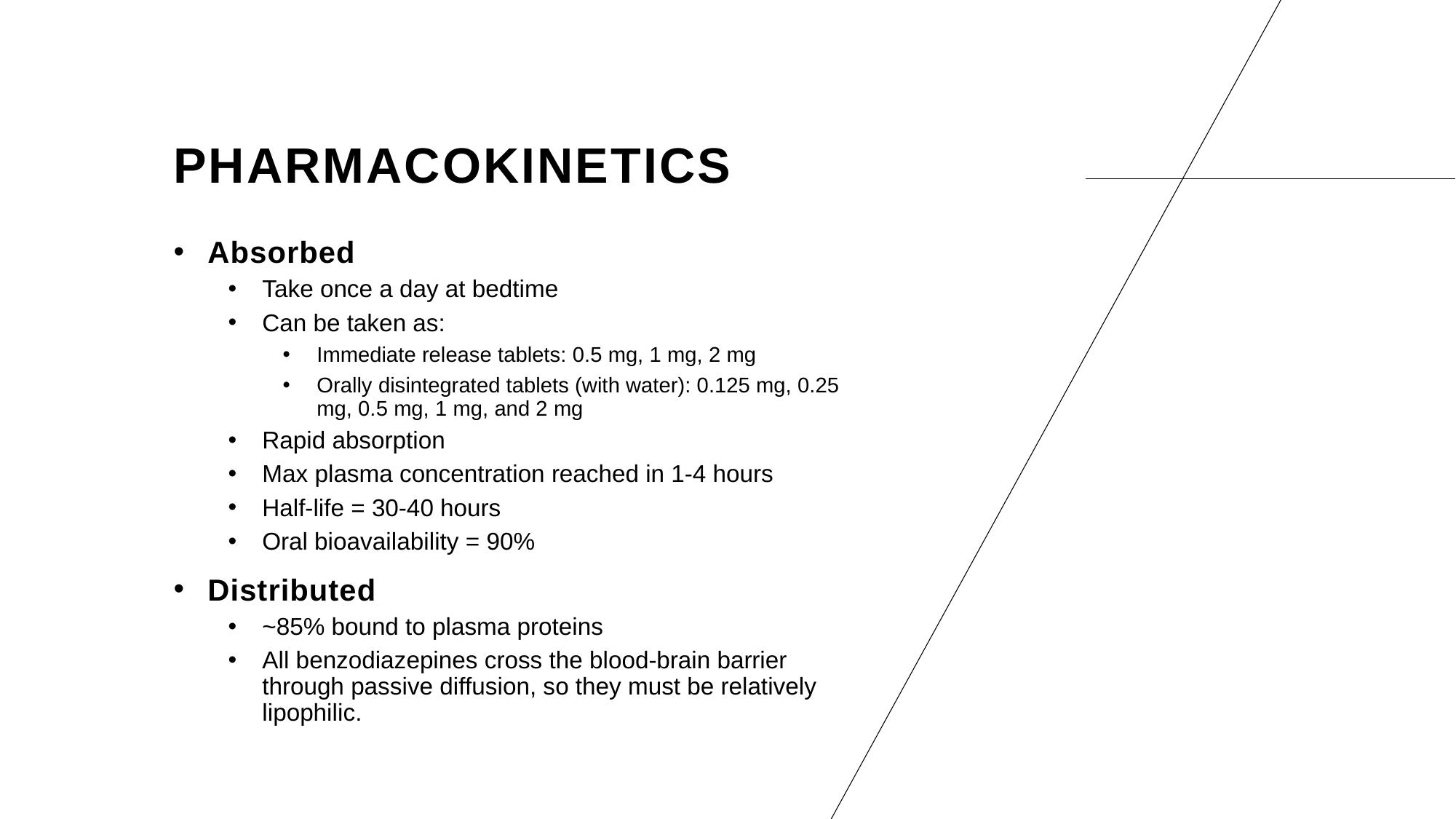

# Pharmacokinetics
Absorbed
Take once a day at bedtime
Can be taken as:
Immediate release tablets: 0.5 mg, 1 mg, 2 mg
Orally disintegrated tablets (with water): 0.125 mg, 0.25 mg, 0.5 mg, 1 mg, and 2 mg
Rapid absorption
Max plasma concentration reached in 1-4 hours
Half-life = 30-40 hours
Oral bioavailability = 90%
Distributed
~85% bound to plasma proteins
All benzodiazepines cross the blood-brain barrier through passive diffusion, so they must be relatively lipophilic.